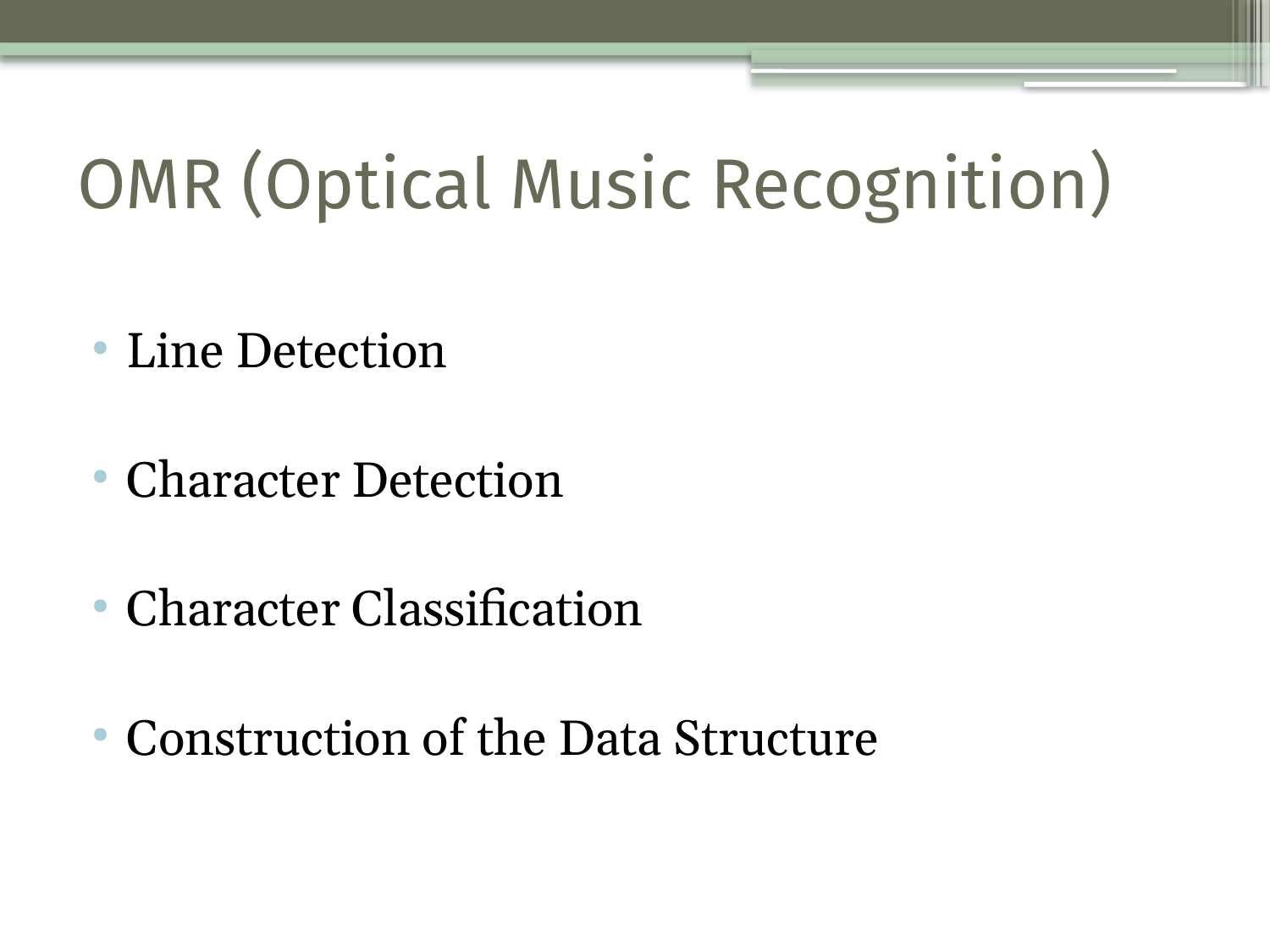

# OMR (Optical Music Recognition)
Line Detection

Character Detection

Character Classification

Construction of the Data Structure